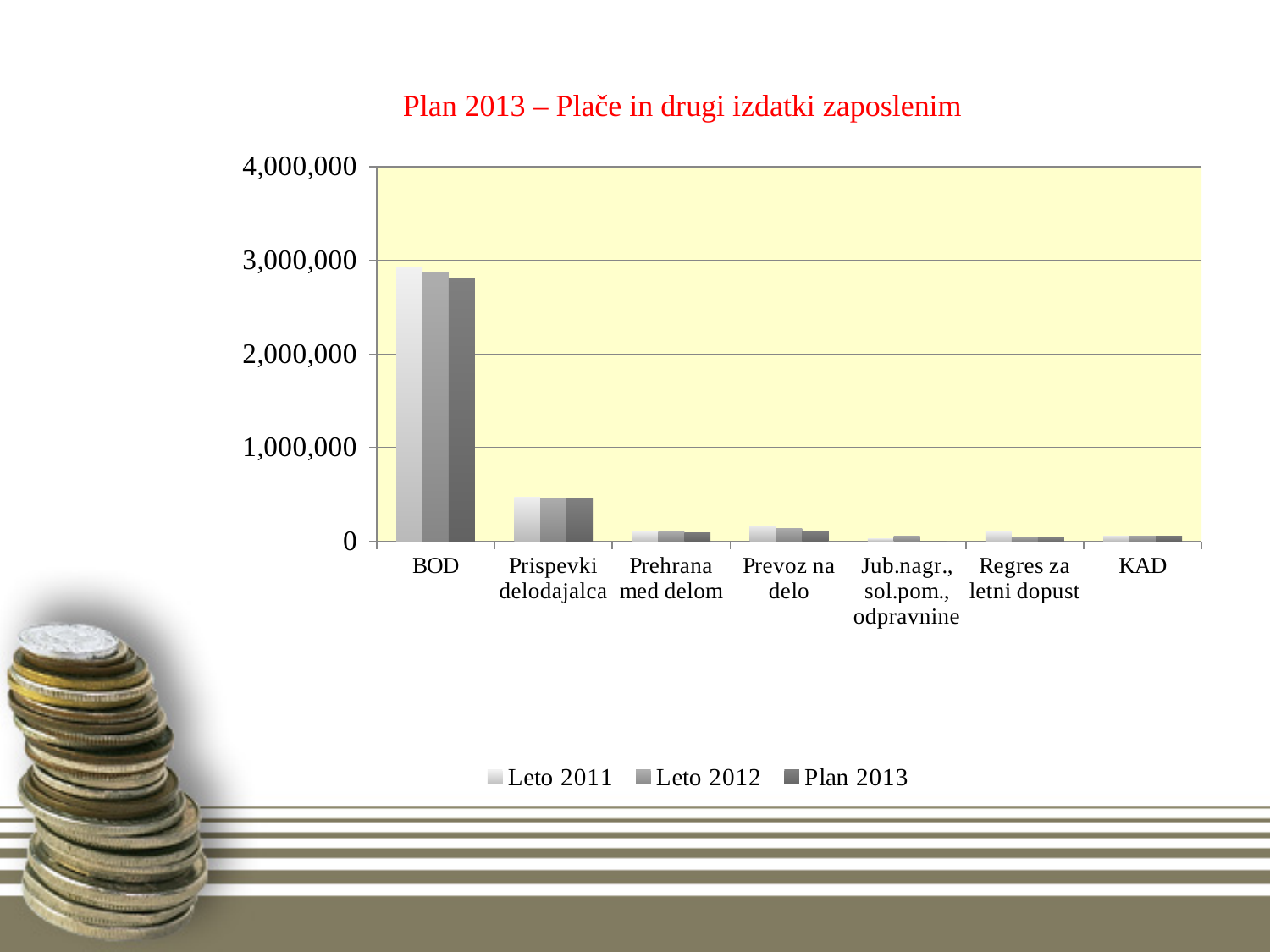

# Plan 2013 – Plače in drugi izdatki zaposlenim

### Chart

| Category | Leto 2011 | Leto 2012 | Plan 2013 |
|---|---|---|---|
| BOD | 2932318.0 | 2872754.0 | 2800000.0 |
| Prispevki delodajalca | 474066.0 | 466739.0 | 451000.0 |
| Prehrana med delom | 105564.0 | 99785.0 | 94000.0 |
| Prevoz na delo | 166888.0 | 136689.0 | 107000.0 |
| Jub.nagr., sol.pom., odpravnine | 24545.0 | 55089.0 | 3300.0 |
| Regres za letni dopust | 109385.0 | 46743.0 | 37000.0 |
| KAD | 55854.0 | 56120.0 | 56000.0 |